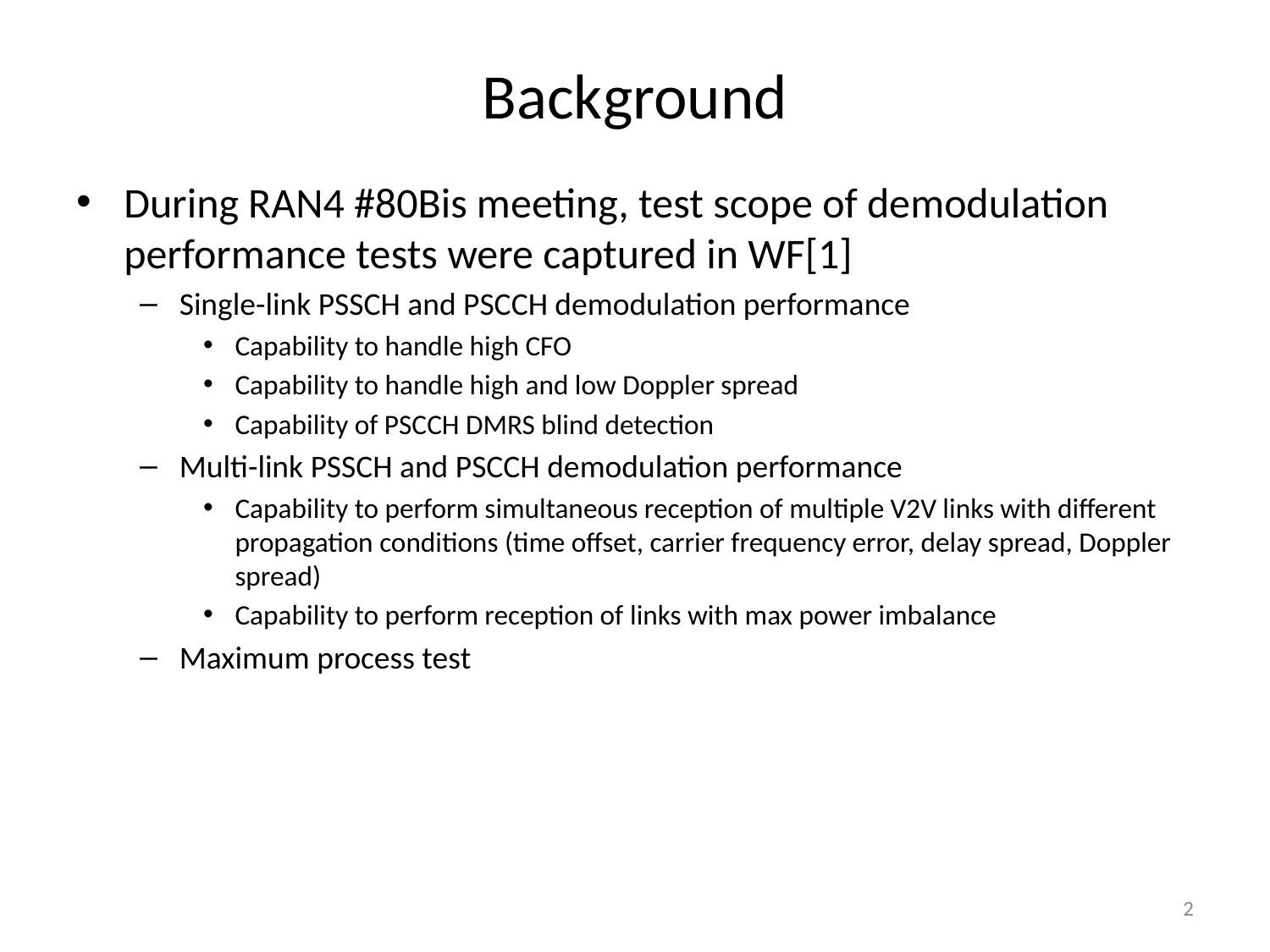

# Background
During RAN4 #80Bis meeting, test scope of demodulation performance tests were captured in WF[1]
Single-link PSSCH and PSCCH demodulation performance
Capability to handle high CFO
Capability to handle high and low Doppler spread
Capability of PSCCH DMRS blind detection
Multi-link PSSCH and PSCCH demodulation performance
Capability to perform simultaneous reception of multiple V2V links with different propagation conditions (time offset, carrier frequency error, delay spread, Doppler spread)
Capability to perform reception of links with max power imbalance
Maximum process test
2